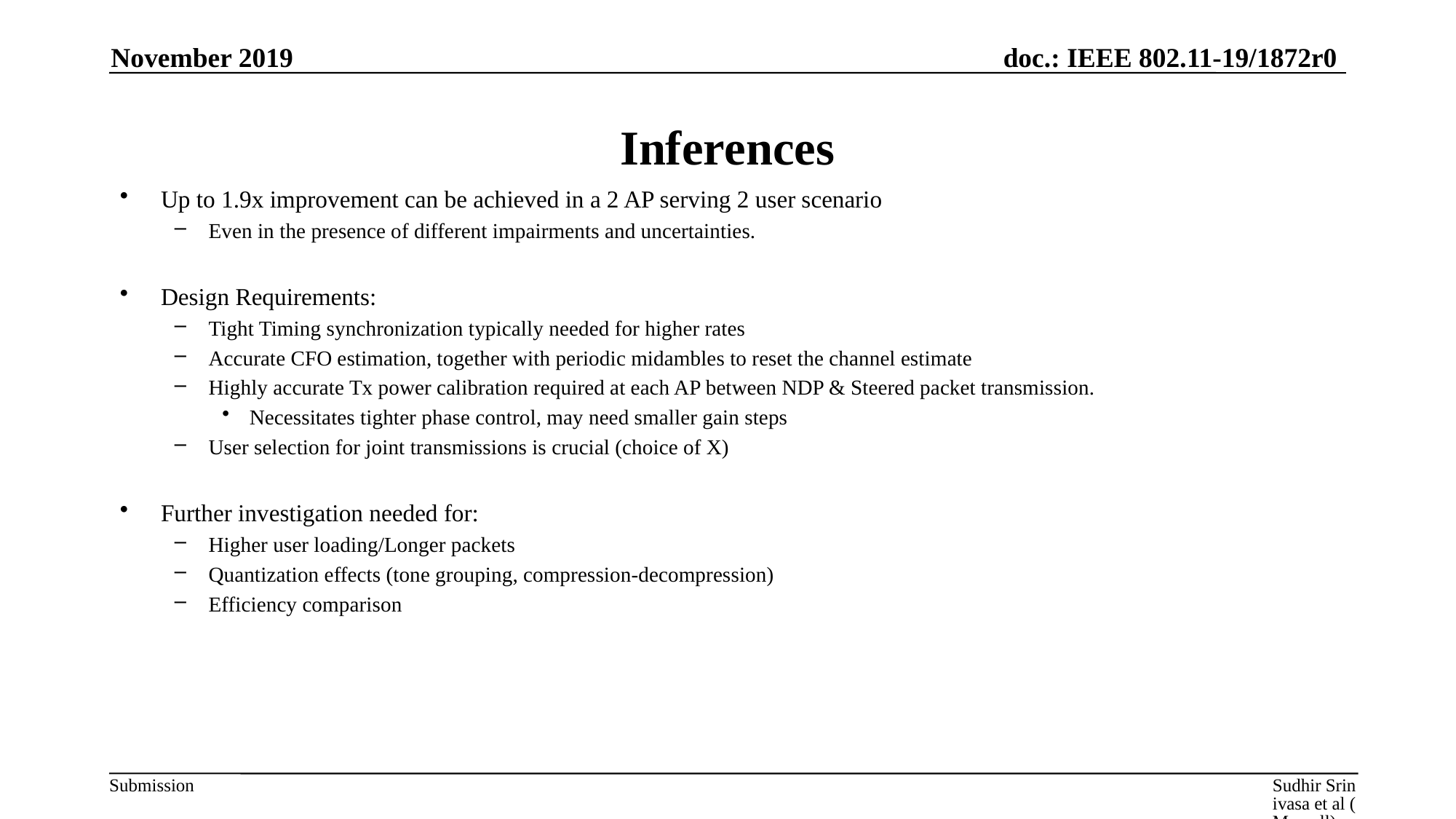

November 2019
# Inferences
Up to 1.9x improvement can be achieved in a 2 AP serving 2 user scenario
Even in the presence of different impairments and uncertainties.

Design Requirements:
Tight Timing synchronization typically needed for higher rates
Accurate CFO estimation, together with periodic midambles to reset the channel estimate
Highly accurate Tx power calibration required at each AP between NDP & Steered packet transmission.
Necessitates tighter phase control, may need smaller gain steps
User selection for joint transmissions is crucial (choice of X)

Further investigation needed for:
Higher user loading/Longer packets
Quantization effects (tone grouping, compression-decompression)
Efficiency comparison
Sudhir Srinivasa et al (Marvell)